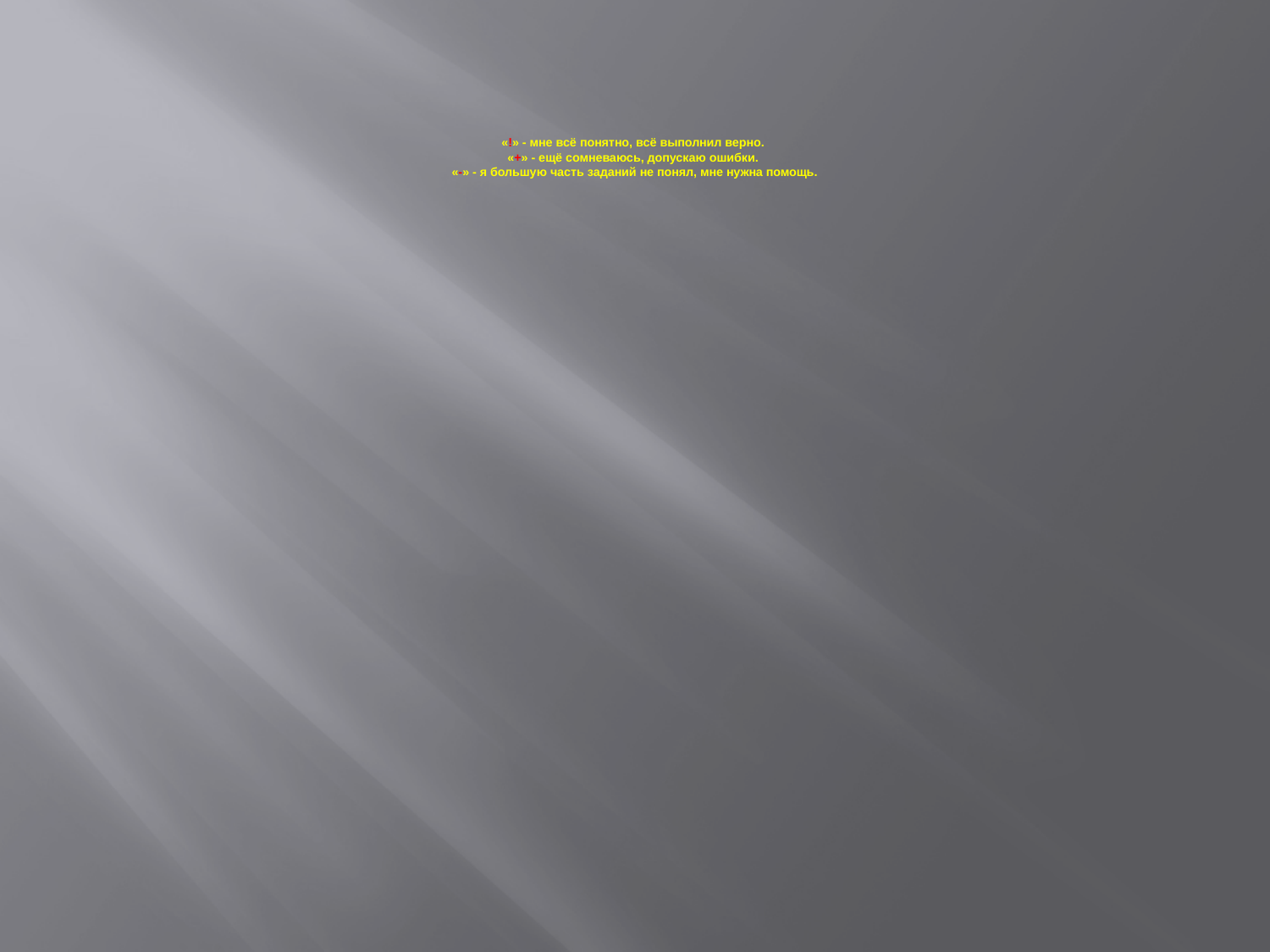

# «!» - мне всё понятно, всё выполнил верно. «+» - ещё сомневаюсь, допускаю ошибки. «-» - я большую часть заданий не понял, мне нужна помощь.